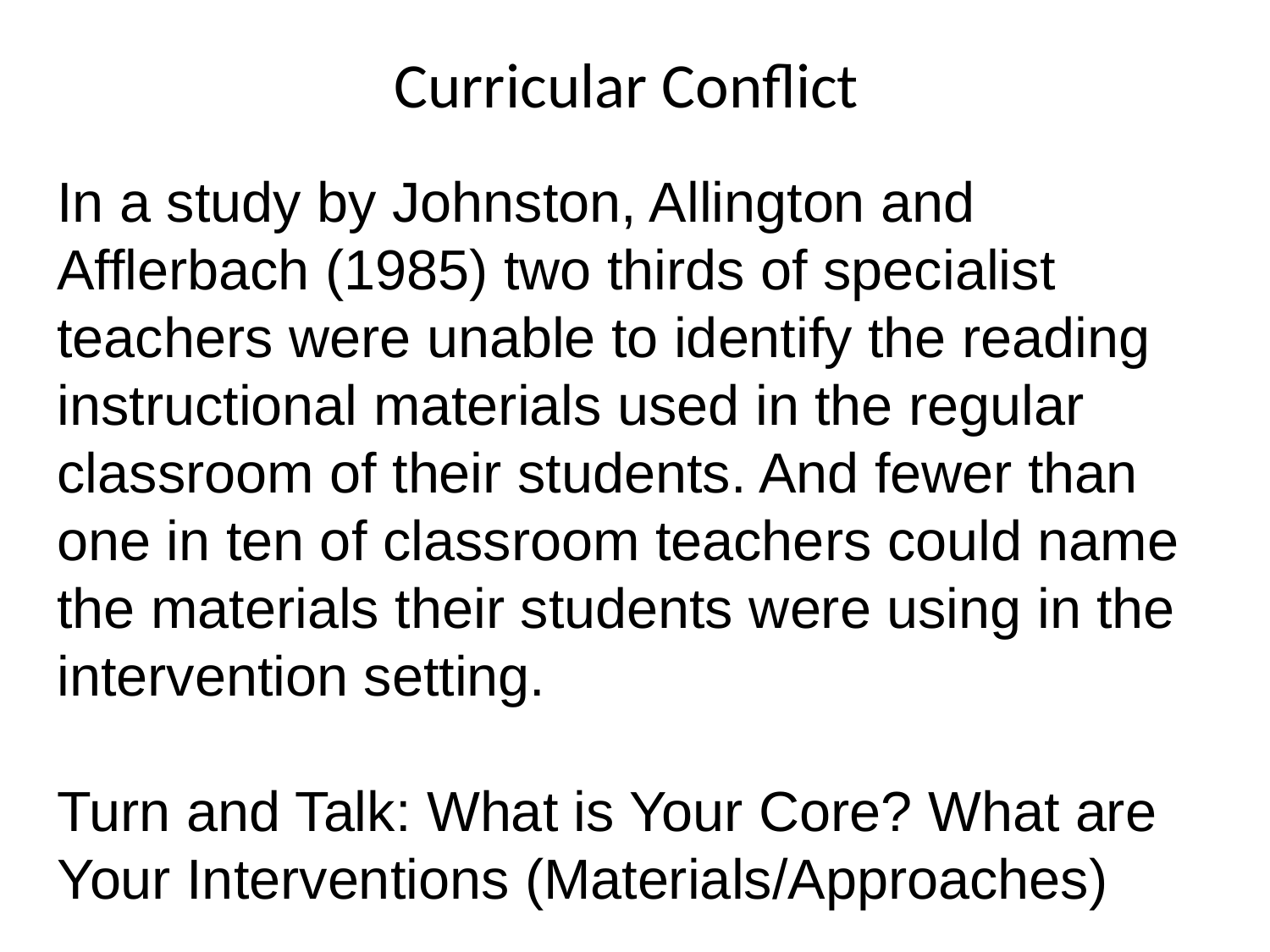

Curricular Conflict
In a study by Johnston, Allington and Afflerbach (1985) two thirds of specialist teachers were unable to identify the reading instructional materials used in the regular classroom of their students. And fewer than one in ten of classroom teachers could name the materials their students were using in the intervention setting.

Turn and Talk: What is Your Core? What are Your Interventions (Materials/Approaches)